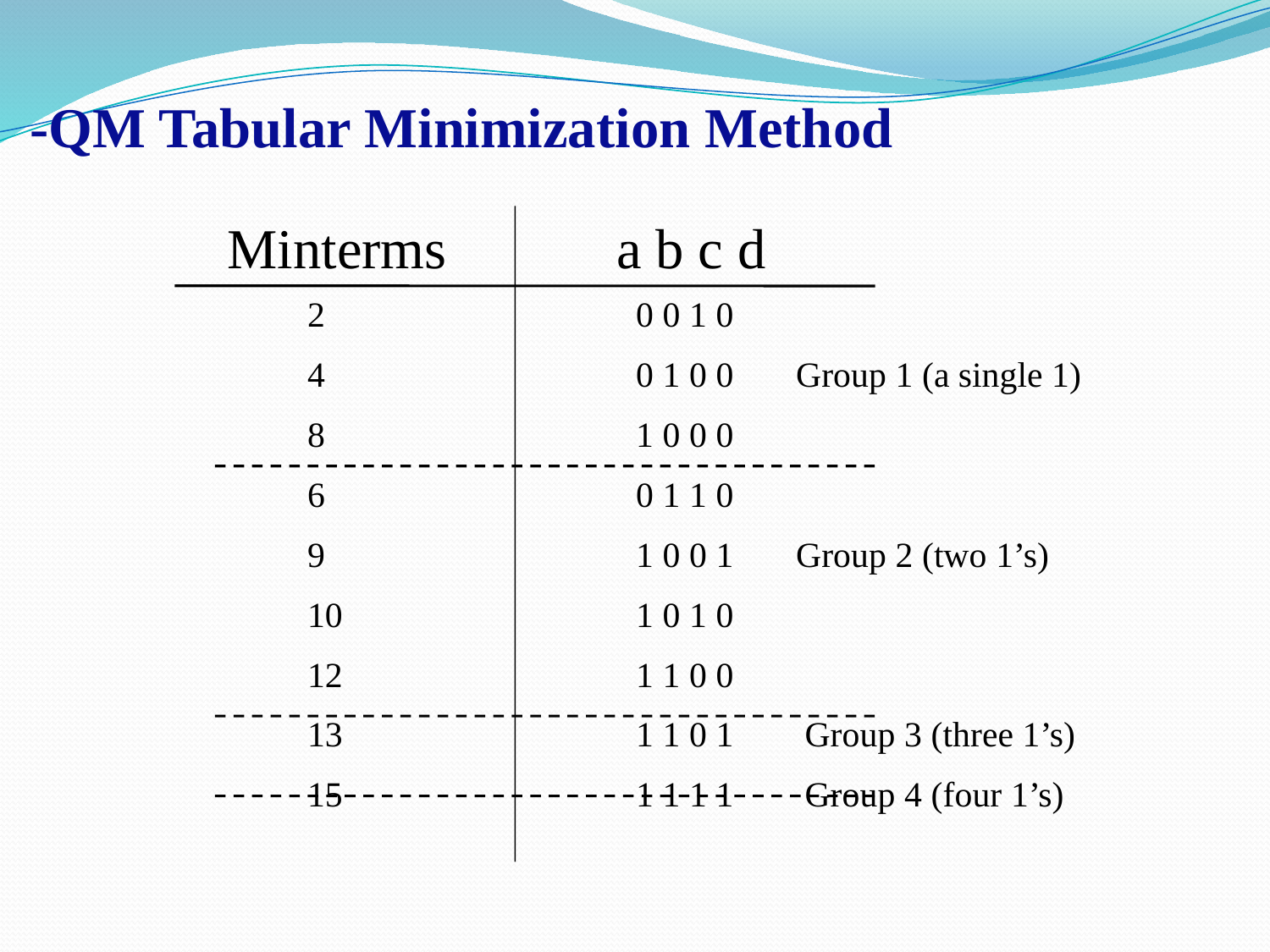

# -QM Tabular Minimization Method
Minterms            a b c d

2                                   0 0 1 0
4                                   0 1 0 0       Group 1 (a single 1)
8                                   1 0 0 0
6                                   0 1 1 0
9                                   1 0 0 1       Group 2 (two 1’s)
10                                 1 0 1 0
12                                 1 1 0 0
13                                 1 1 0 1        Group 3 (three 1’s)
15                                 1 1 1 1        Group 4 (four 1’s)